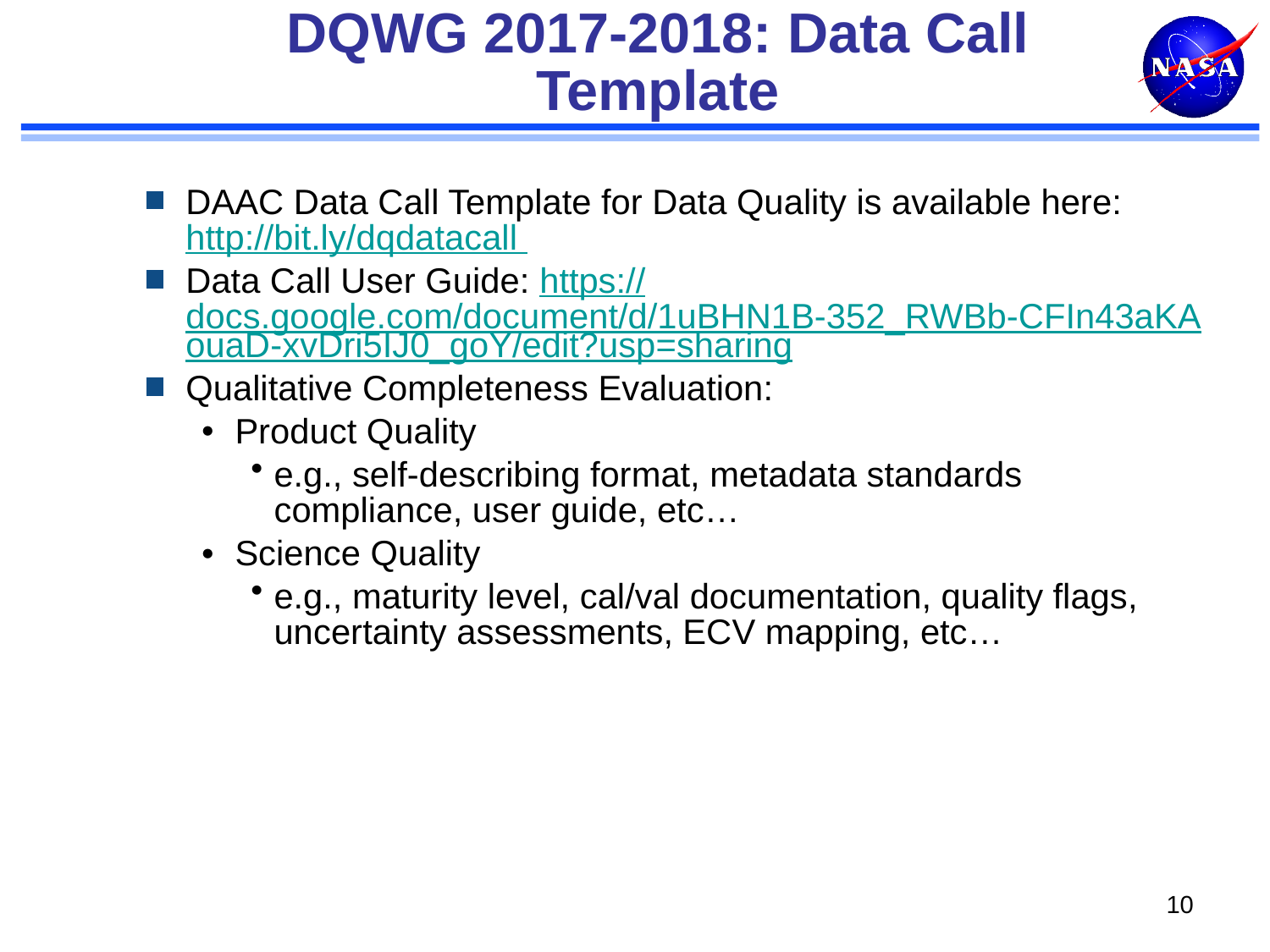

# DQWG 2017-2018: Data Call Template
DAAC Data Call Template for Data Quality is available here: http://bit.ly/dqdatacall
Data Call User Guide: https://docs.google.com/document/d/1uBHN1B-352_RWBb-CFIn43aKAouaD-xvDri5IJ0_goY/edit?usp=sharing
Qualitative Completeness Evaluation:
Product Quality
e.g., self-describing format, metadata standards compliance, user guide, etc…
Science Quality
e.g., maturity level, cal/val documentation, quality flags, uncertainty assessments, ECV mapping, etc…
10